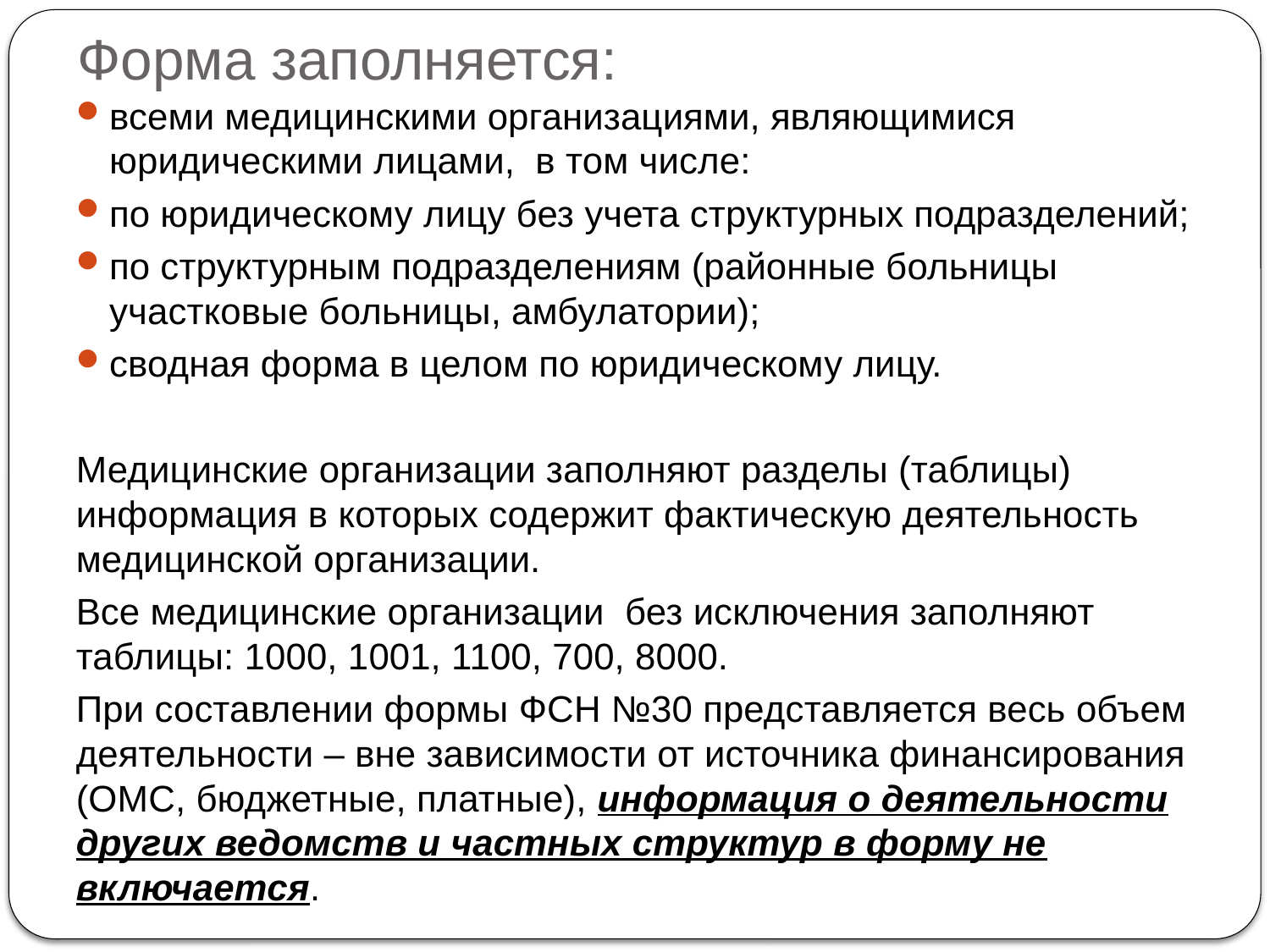

# Форма заполняется:
всеми медицинскими организациями, являющимися  юридическими лицами,  в том числе:
по юридическому лицу без учета структурных подразделений;
по структурным подразделениям (районные больницы участковые больницы, амбулатории);
сводная форма в целом по юридическому лицу.

Медицинские организации заполняют разделы (таблицы) информация в которых содержит фактическую деятельность  медицинской организации.
Все медицинские организации  без исключения заполняют таблицы: 1000, 1001, 1100, 700, 8000.
При составлении формы ФСН №30 представляется весь объем деятельности – вне зависимости от источника финансирования (ОМС, бюджетные, платные), информация о деятельности других ведомств и частных структур в форму не включается.